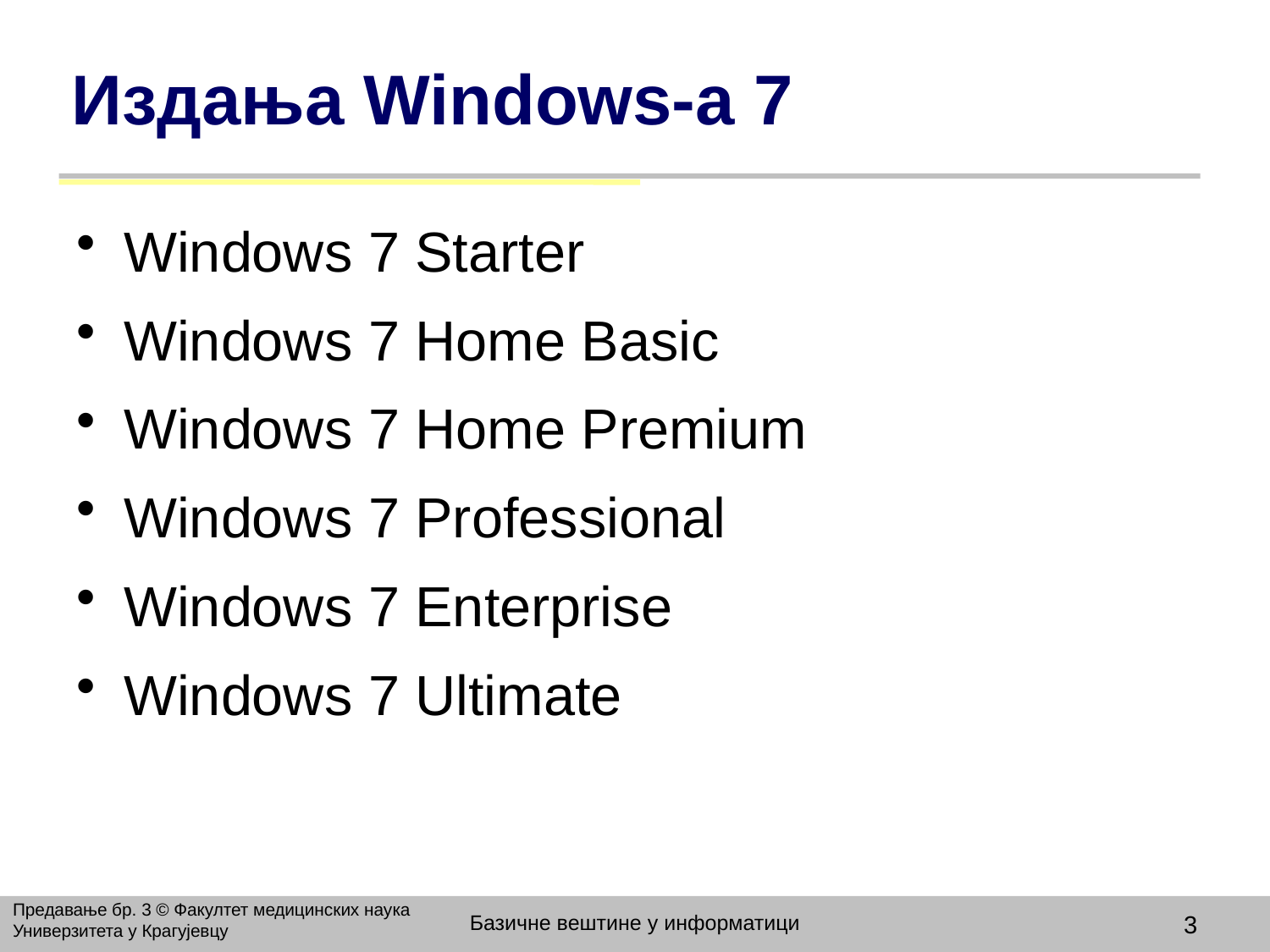

# Издања Windows-а 7
Windows 7 Starter
Windows 7 Home Basic
Windows 7 Home Premium
Windows 7 Professional
Windows 7 Enterprise
Windows 7 Ultimate

Предавање бр. 3 © Факултет медицинских наука Универзитета у Крагујевцу
Базичне вештине у информатици
3